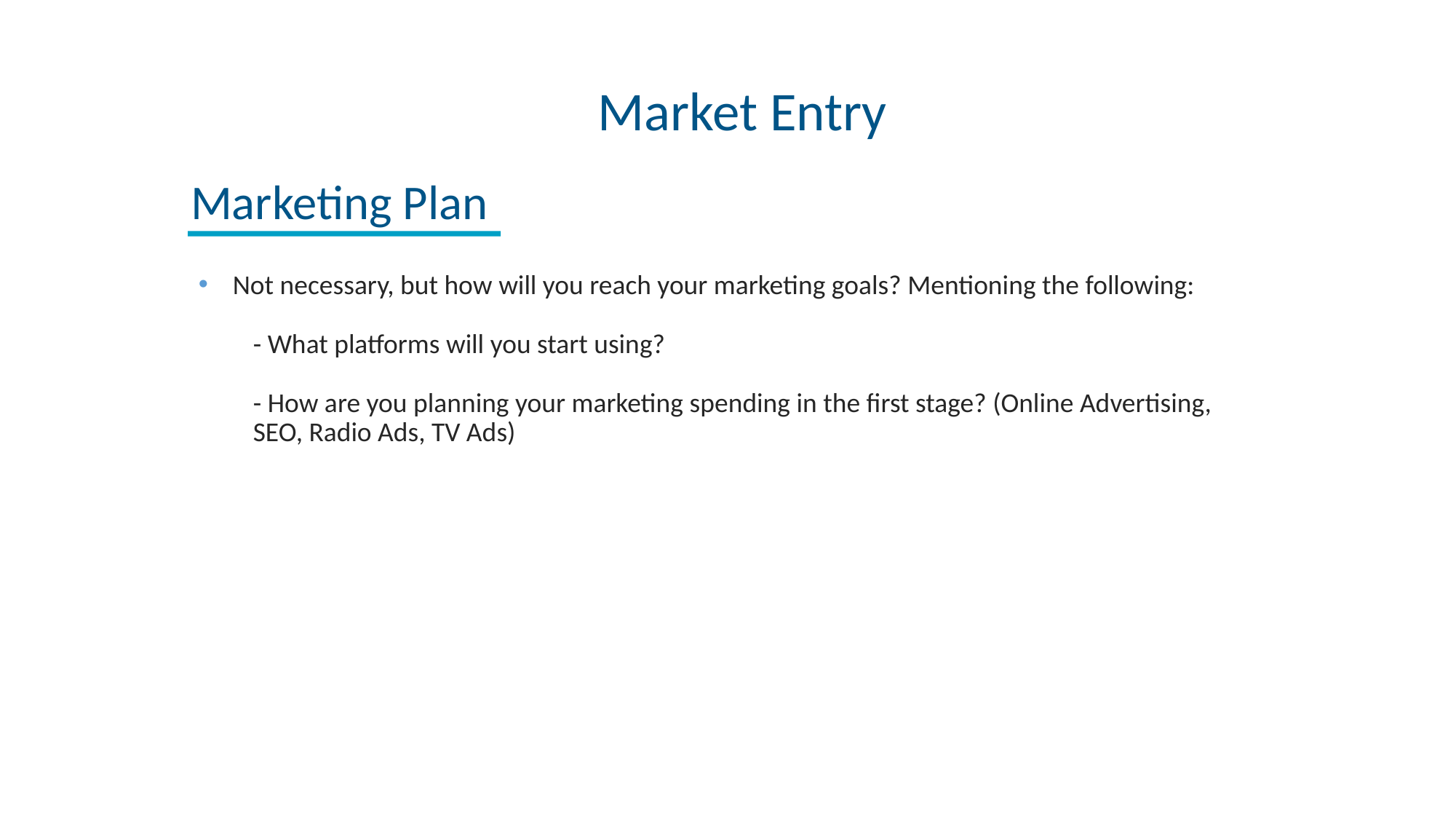

Market Entry
Marketing Plan

Not necessary, but how will you reach your marketing goals? Mentioning the following:

- What platforms will you start using?

- How are you planning your marketing spending in the first stage? (Online Advertising, SEO, Radio Ads, TV Ads)